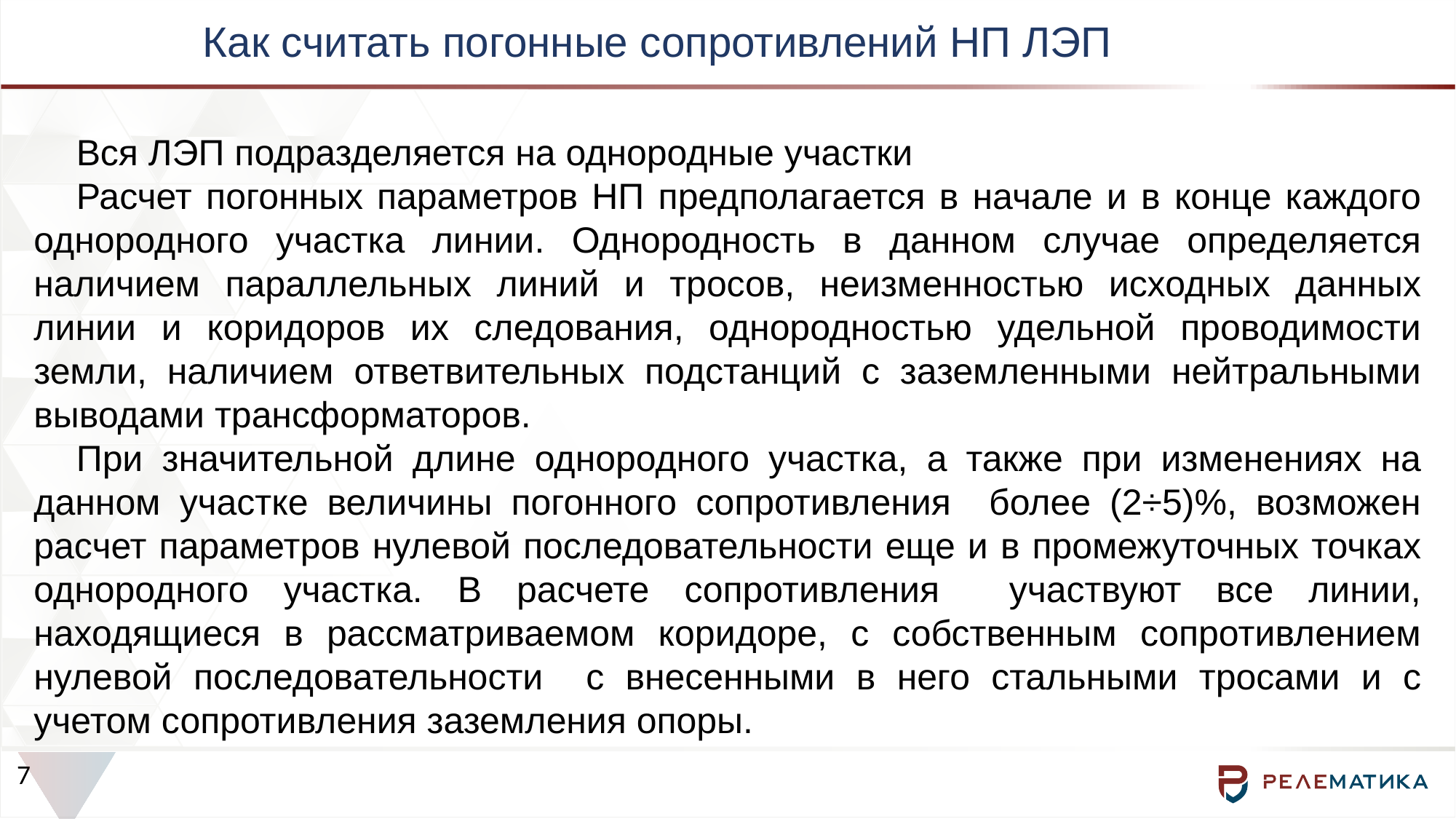

# Как считать погонные сопротивлений НП ЛЭП
Вся ЛЭП подразделяется на однородные участки
Расчет погонных параметров НП предполагается в начале и в конце каждого однородного участка линии. Однородность в данном случае определяется наличием параллельных линий и тросов, неизменностью исходных данных линии и коридоров их следования, однородностью удельной проводимости земли, наличием ответвительных подстанций с заземленными нейтральными выводами трансформаторов.
При значительной длине однородного участка, а также при изменениях на данном участке величины погонного сопротивления  более (2÷5)%, возможен расчет параметров нулевой последовательности еще и в промежуточных точках однородного участка. В расчете сопротивления  участвуют все линии, находящиеся в рассматриваемом коридоре, с собственным сопротивлением нулевой последовательности  с внесенными в него стальными тросами и с учетом сопротивления заземления опоры.